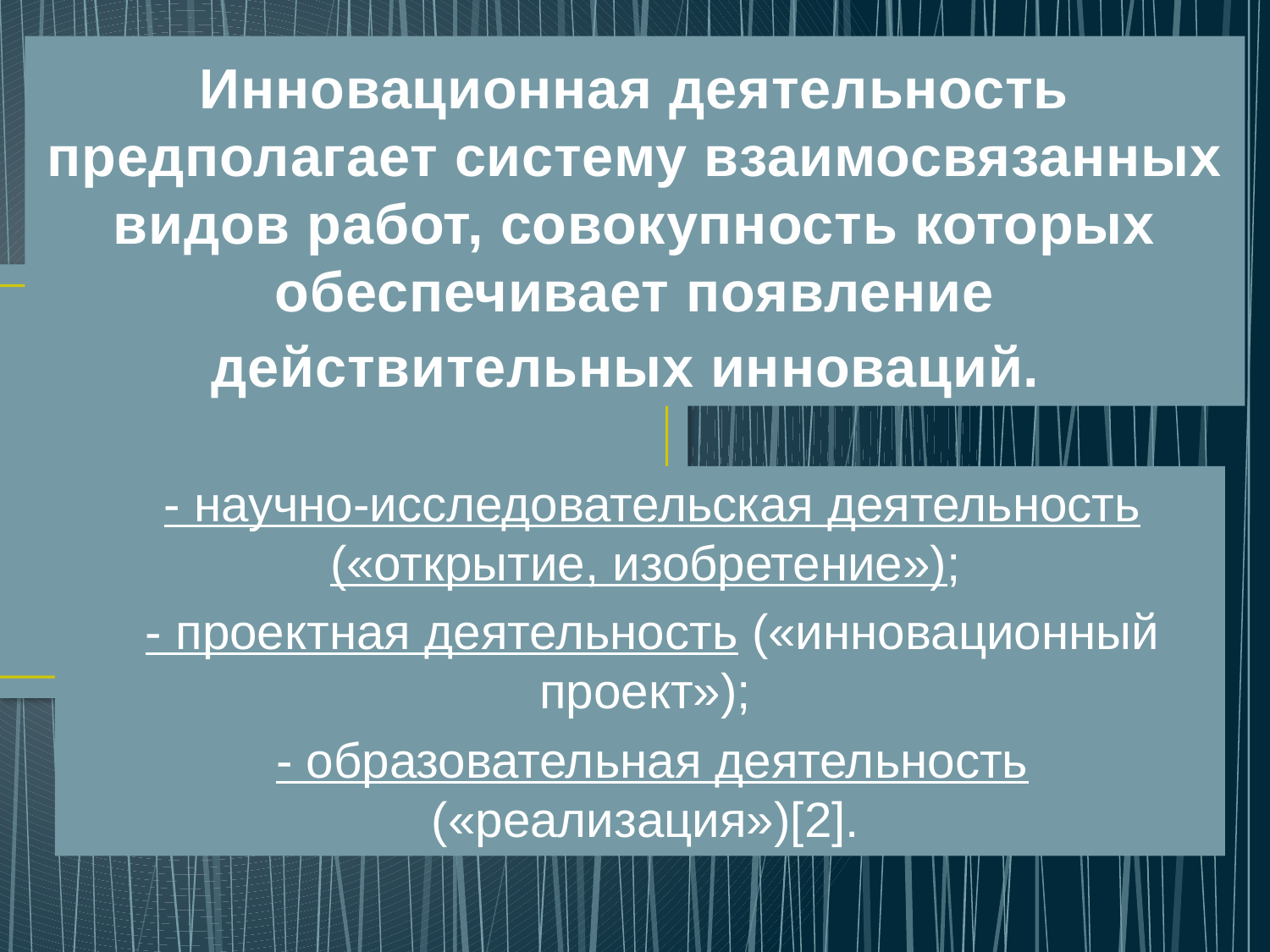

# Инновационная деятельность предполагает систему взаимосвязанных видов работ, совокупность которых обеспечивает появление действительных инноваций.
- научно-исследовательская деятельность («открытие, изобретение»);
- проектная деятельность («инновационный проект»);
- образовательная деятельность («реализация»)[2].